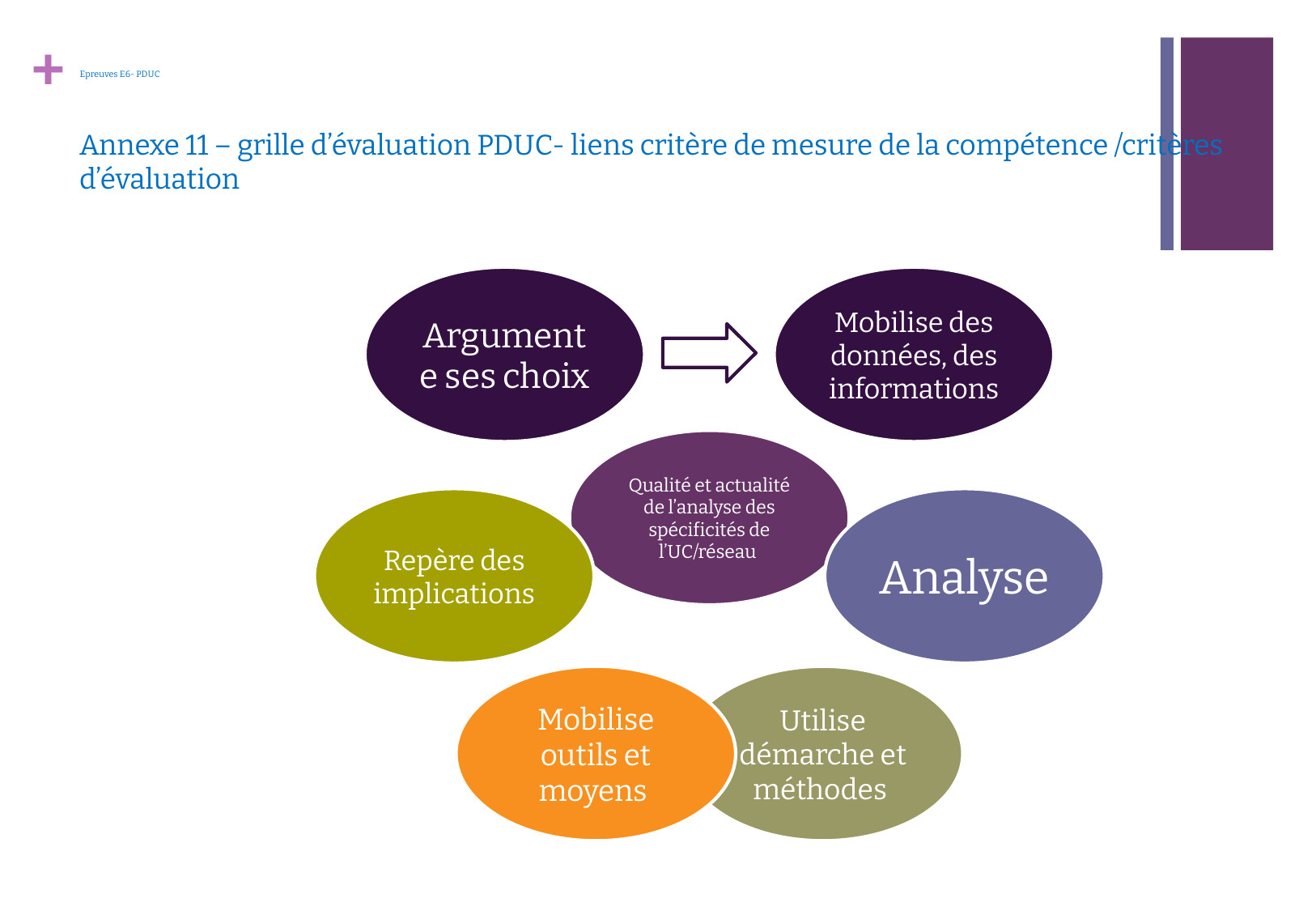

# Epreuves E6- PDUC
Annexe 11 – grille d’évaluation PDUC- liens critère de mesure de la compétence /critères d’évaluation

Qualité et actualité de l’analyse des spécificités de l’UC/réseau
Mobilise des données, des informations
Analyse
Utilise démarche et méthodes
Mobilise outils et moyens
Repère des implications
Argumente ses choix